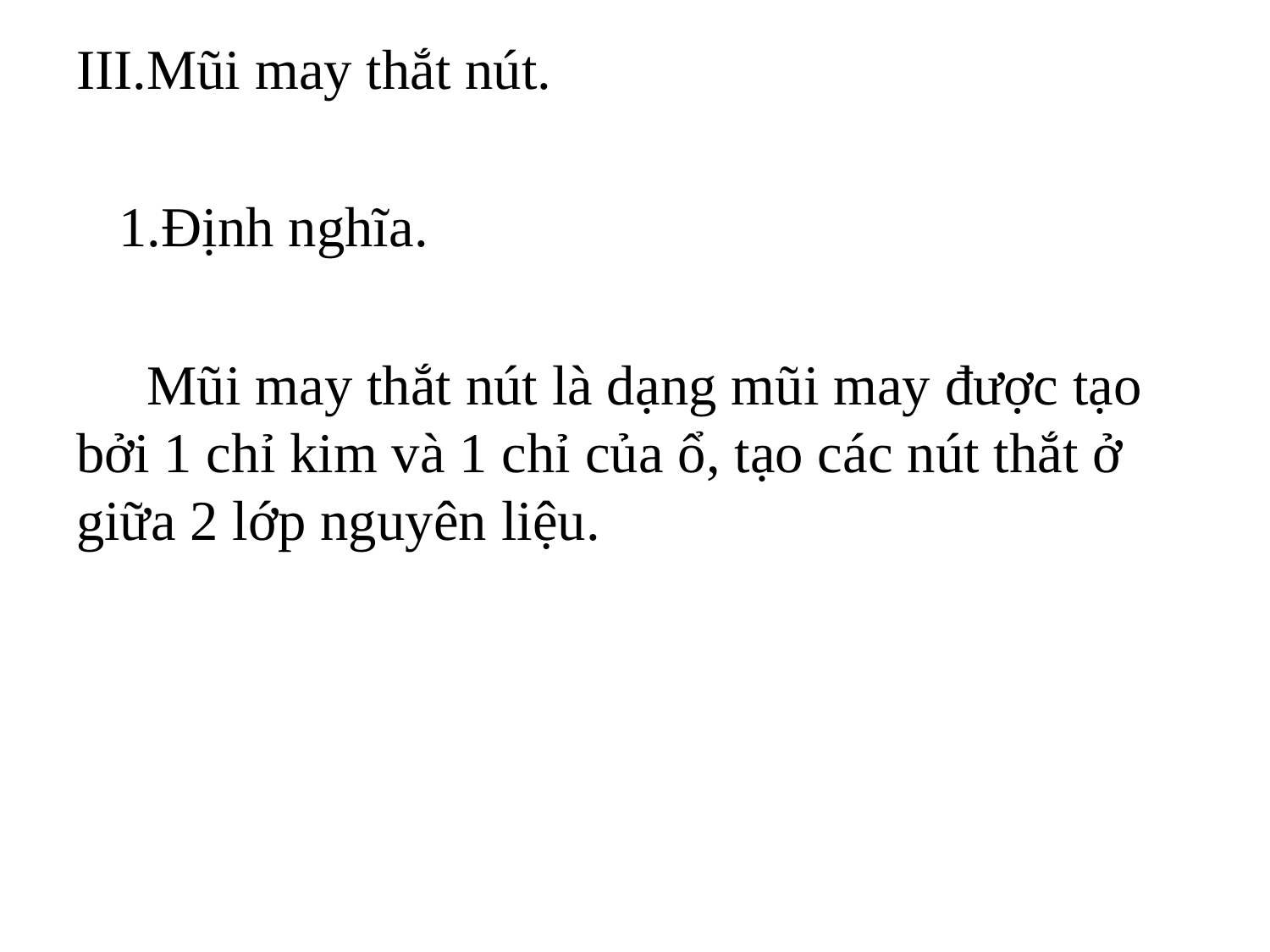

III.Mũi may thắt nút.

   1.Định nghĩa.

     Mũi may thắt nút là dạng mũi may được tạo bởi 1 chỉ kim và 1 chỉ của ổ, tạo các nút thắt ở giữa 2 lớp nguyên liệu.